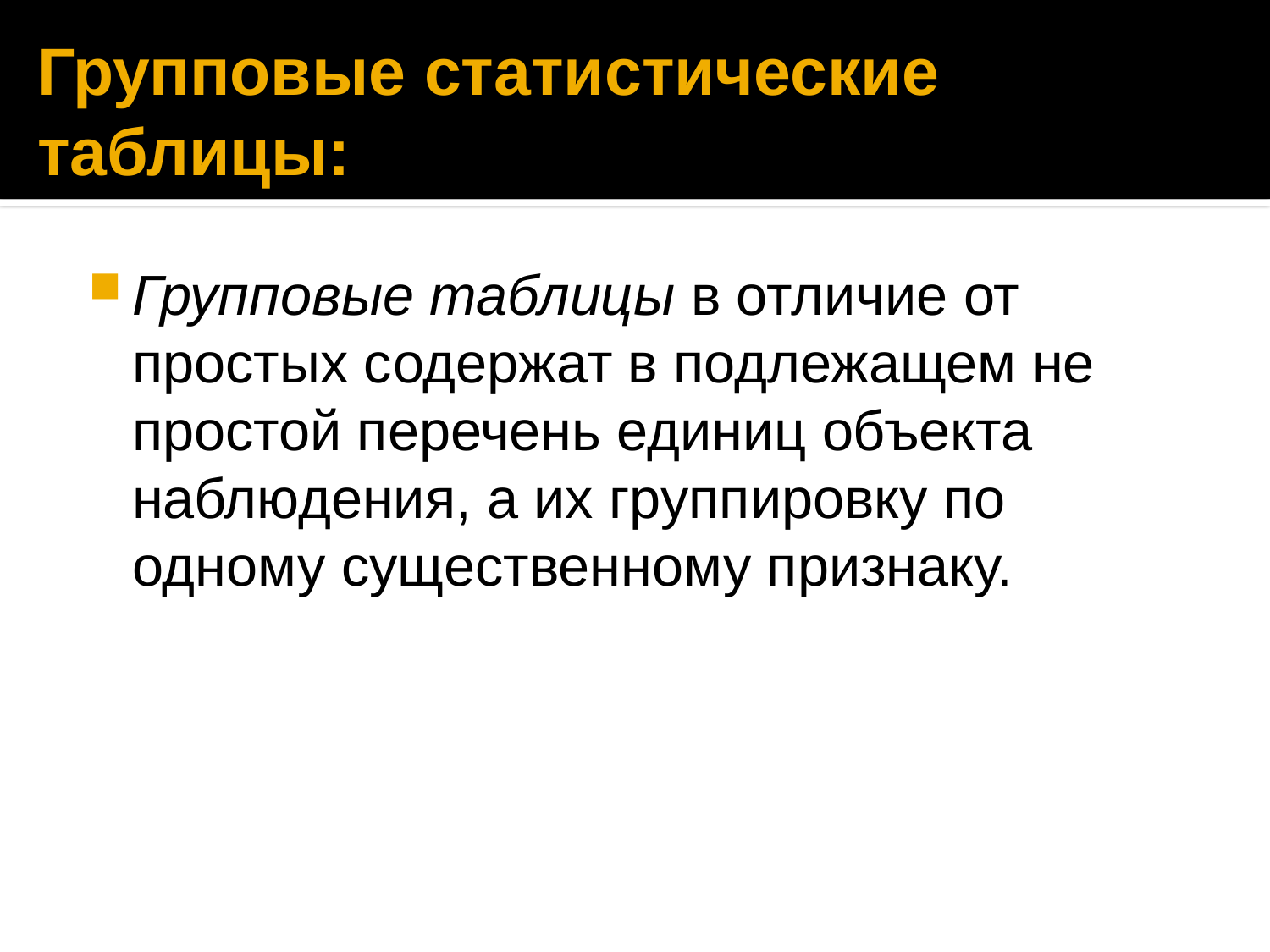

# Групповые статистические таблицы:
Групповые таблицы в отличие от простых содержат в подлежащем не простой перечень единиц объекта наблюдения, а их группировку по одному существенному признаку.